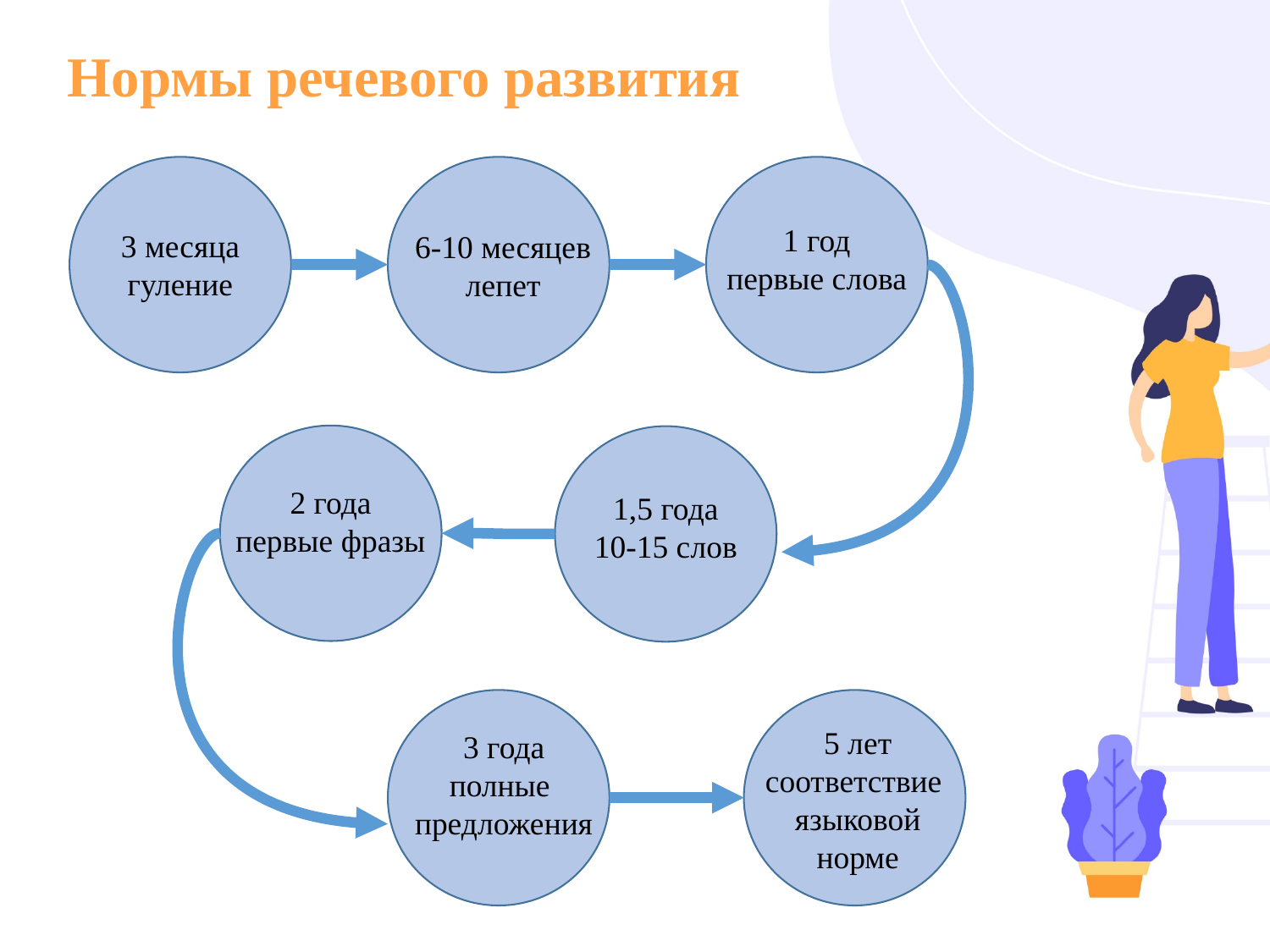

Нормы речевого развития

1 год
первые слова
3 месяца
гуление
6-10 месяцев
лепет

2 года
первые фразы
1,5 года
10-15 слов

5 лет
соответствие
языковой норме
3 года
полные
предложения